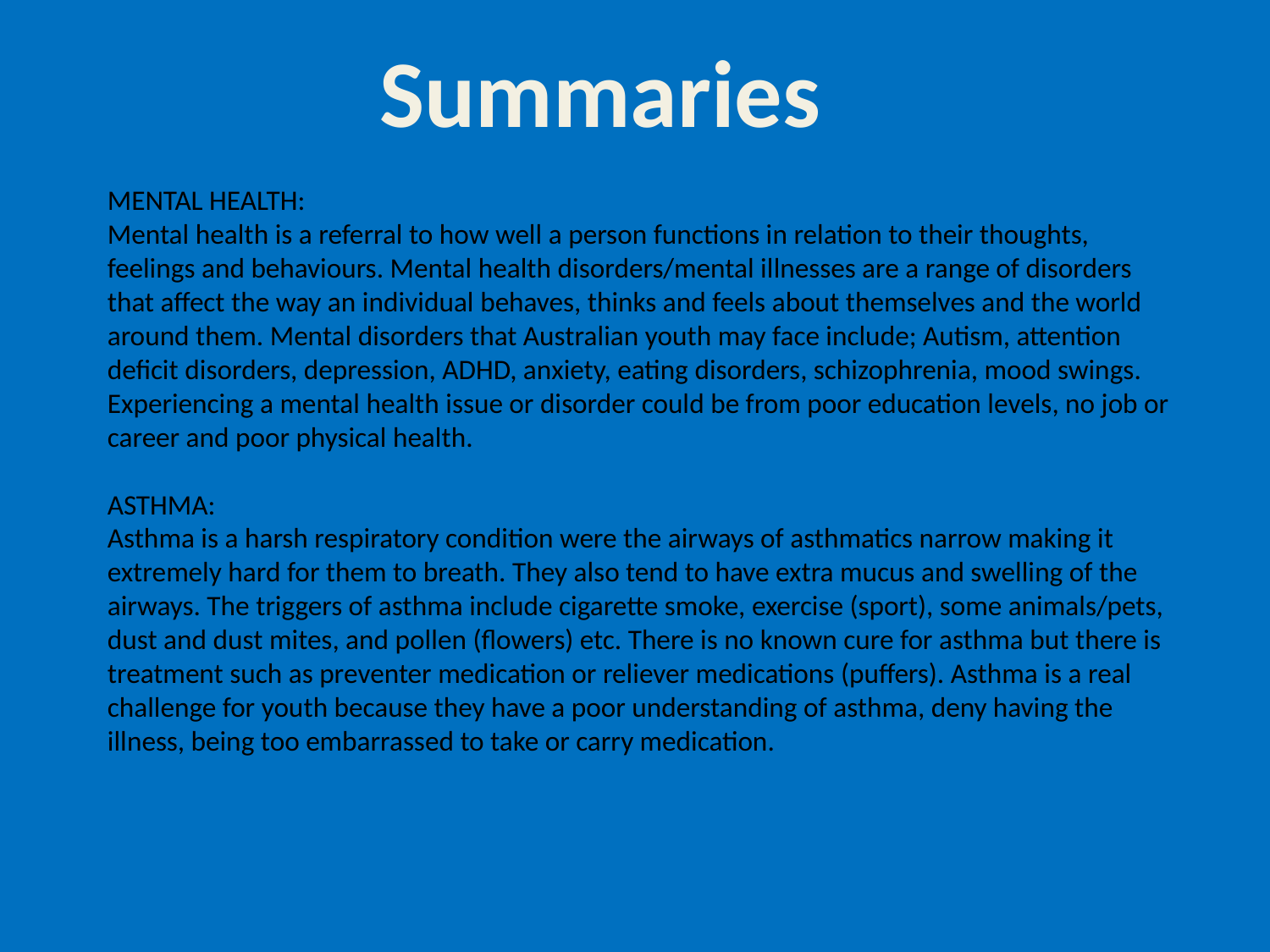

Summaries
MENTAL HEALTH:
Mental health is a referral to how well a person functions in relation to their thoughts, feelings and behaviours. Mental health disorders/mental illnesses are a range of disorders that affect the way an individual behaves, thinks and feels about themselves and the world around them. Mental disorders that Australian youth may face include; Autism, attention deficit disorders, depression, ADHD, anxiety, eating disorders, schizophrenia, mood swings. Experiencing a mental health issue or disorder could be from poor education levels, no job or career and poor physical health.

ASTHMA:
Asthma is a harsh respiratory condition were the airways of asthmatics narrow making it extremely hard for them to breath. They also tend to have extra mucus and swelling of the airways. The triggers of asthma include cigarette smoke, exercise (sport), some animals/pets, dust and dust mites, and pollen (flowers) etc. There is no known cure for asthma but there is treatment such as preventer medication or reliever medications (puffers). Asthma is a real challenge for youth because they have a poor understanding of asthma, deny having the illness, being too embarrassed to take or carry medication.